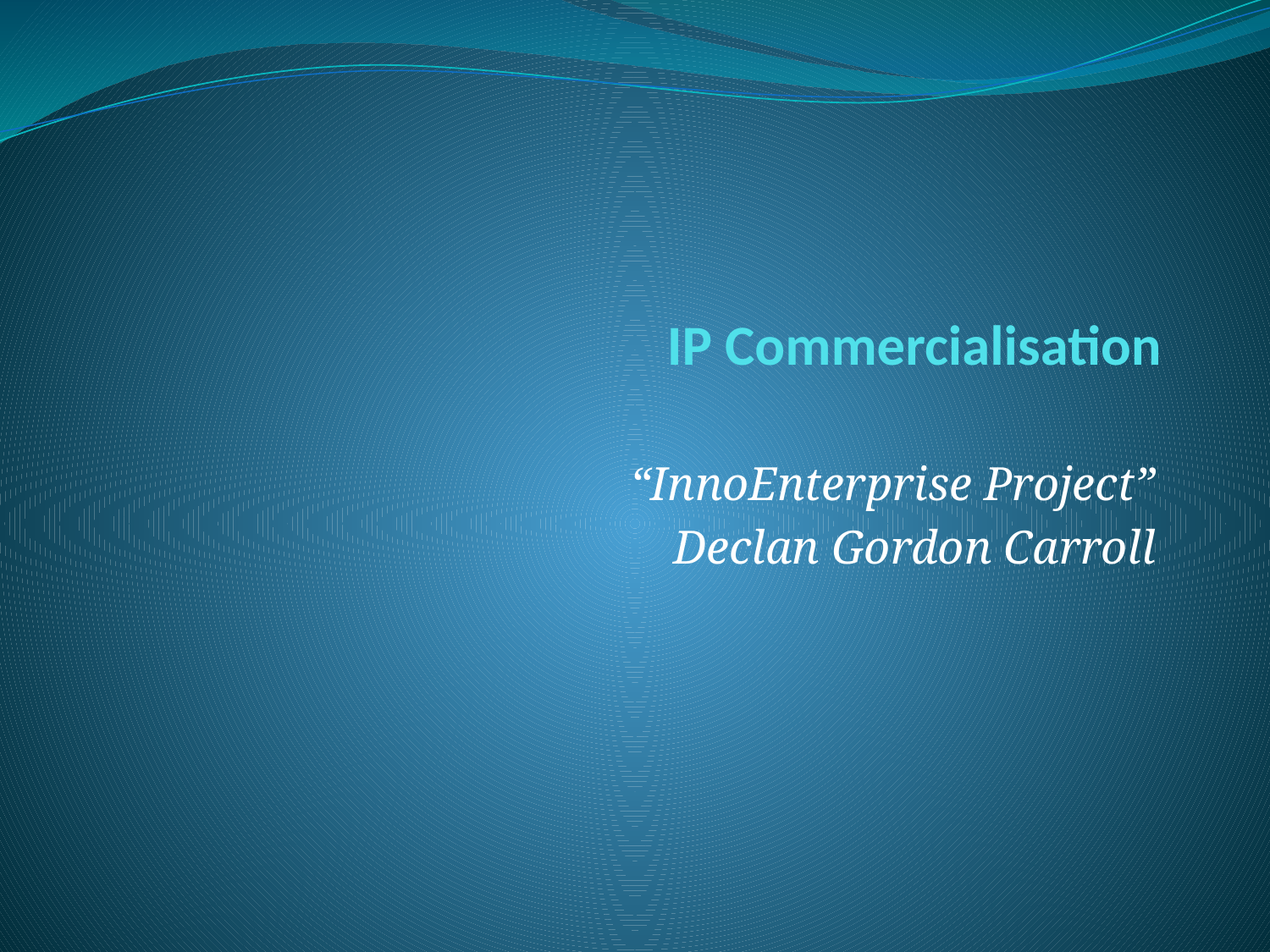

# IP Commercialisation
“InnoEnterprise Project”
Declan Gordon Carroll